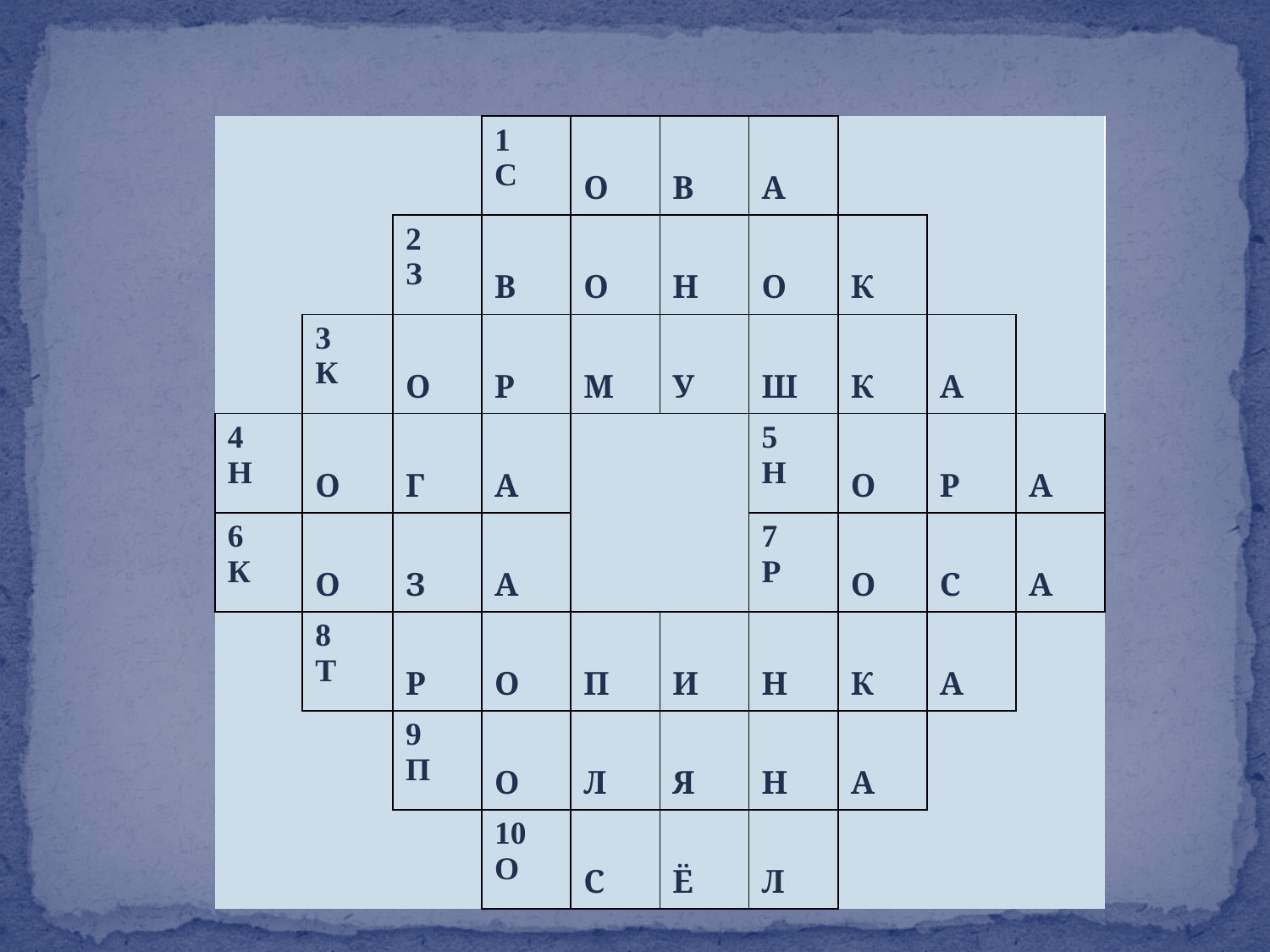

|  |  |  | 1 С | О | В | А |  |  |  |
| --- | --- | --- | --- | --- | --- | --- | --- | --- | --- |
|  |  | 2 З | В | О | Н | О | К |  |  |
|  | 3 К | О | Р | М | У | Ш | К | А |  |
| 4 Н | О | Г | А |  |  | 5 Н | О | Р | А |
| 6 К | О | З | А |  |  | 7 Р | О | С | А |
|  | 8 Т | Р | О | П | И | Н | К | А |  |
|  |  | 9 П | О | Л | Я | Н | А |  |  |
|  |  |  | 10 О | С | Ё | Л |  |  |  |